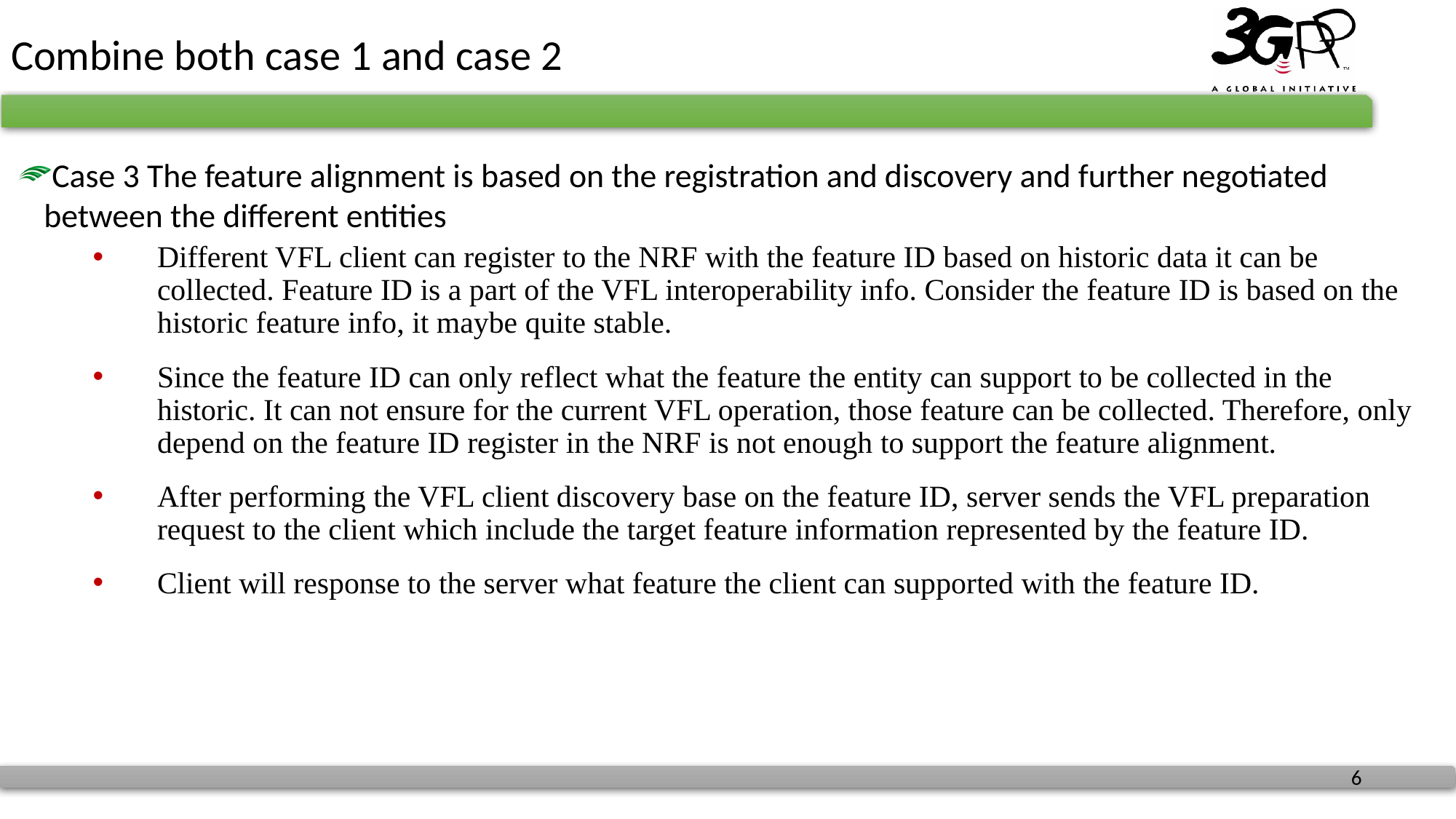

# Combine both case 1 and case 2
Case 3 The feature alignment is based on the registration and discovery and further negotiated between the different entities
Different VFL client can register to the NRF with the feature ID based on historic data it can be collected. Feature ID is a part of the VFL interoperability info. Consider the feature ID is based on the historic feature info, it maybe quite stable.
Since the feature ID can only reflect what the feature the entity can support to be collected in the historic. It can not ensure for the current VFL operation, those feature can be collected. Therefore, only depend on the feature ID register in the NRF is not enough to support the feature alignment.
After performing the VFL client discovery base on the feature ID, server sends the VFL preparation request to the client which include the target feature information represented by the feature ID.
Client will response to the server what feature the client can supported with the feature ID.